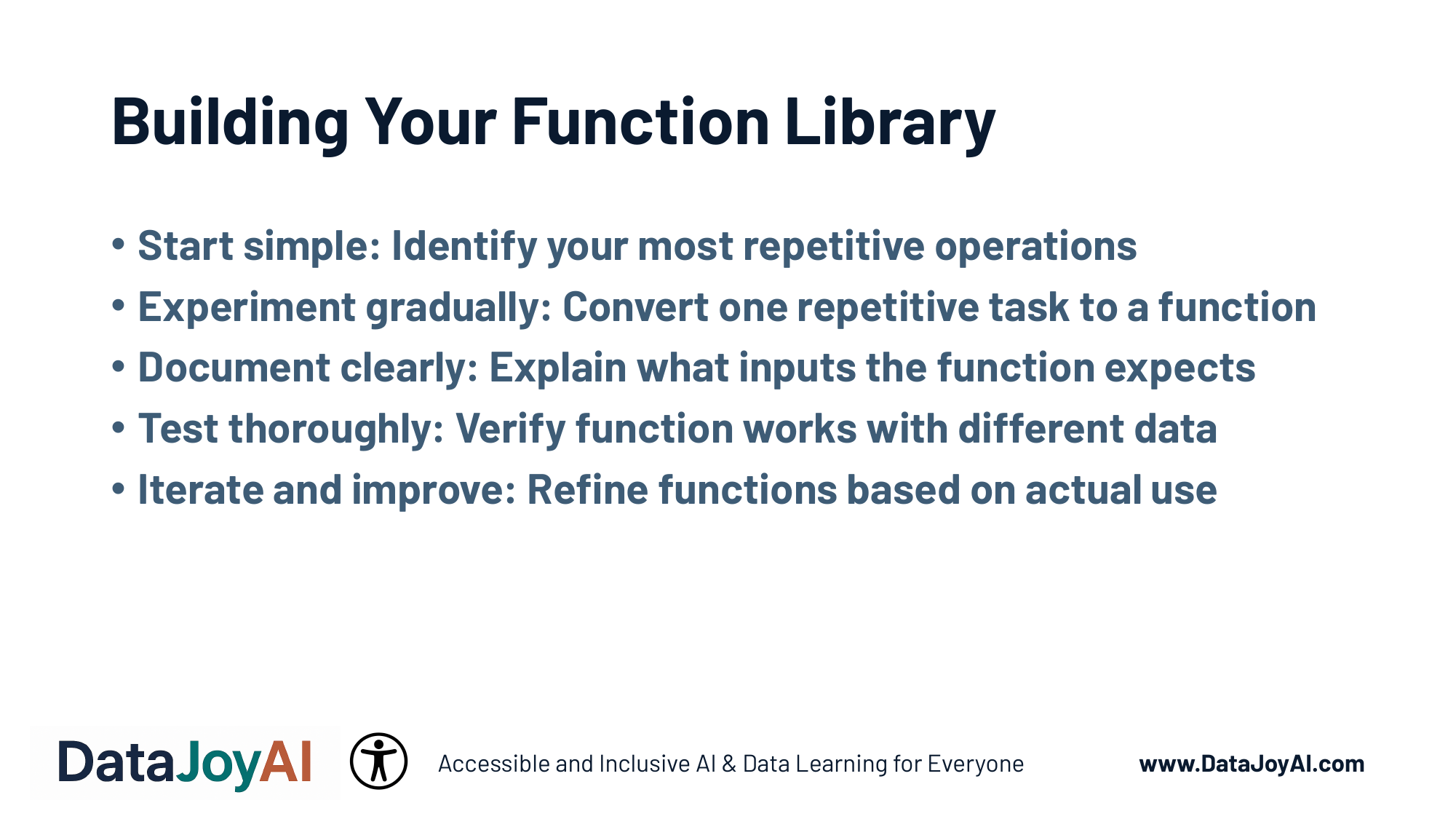

# Building Your Function Library
Start simple: Identify your most repetitive operations
Experiment gradually: Convert one repetitive task to a function
Document clearly: Explain what inputs the function expects
Test thoroughly: Verify function works with different data
Iterate and improve: Refine functions based on actual use